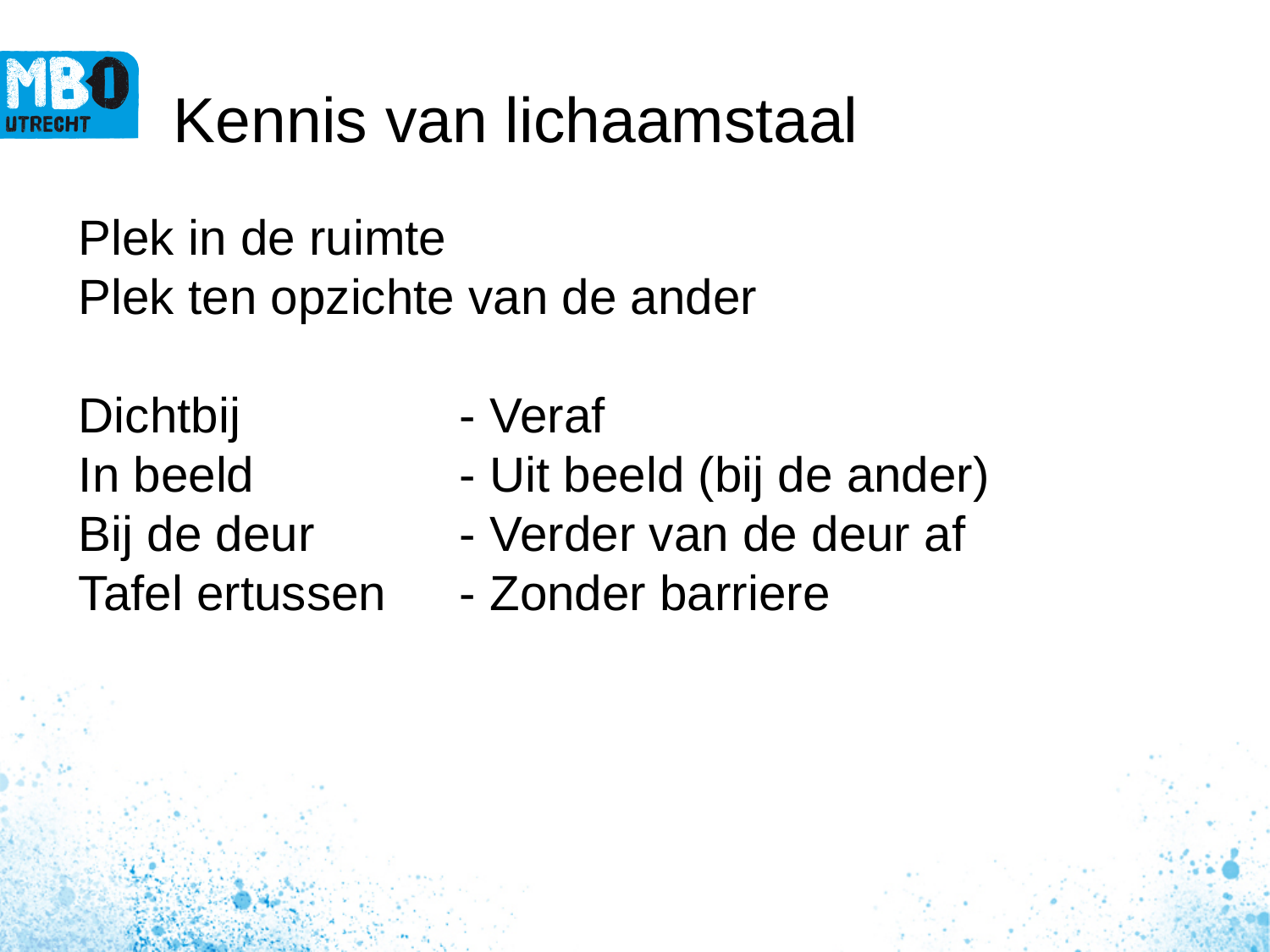

# Kennis van lichaamstaal
Plek in de ruimte
Plek ten opzichte van de ander

Dichtbij		- Veraf
In beeld		- Uit beeld (bij de ander)
Bij de deur		- Verder van de deur af
Tafel ertussen	- Zonder barriere